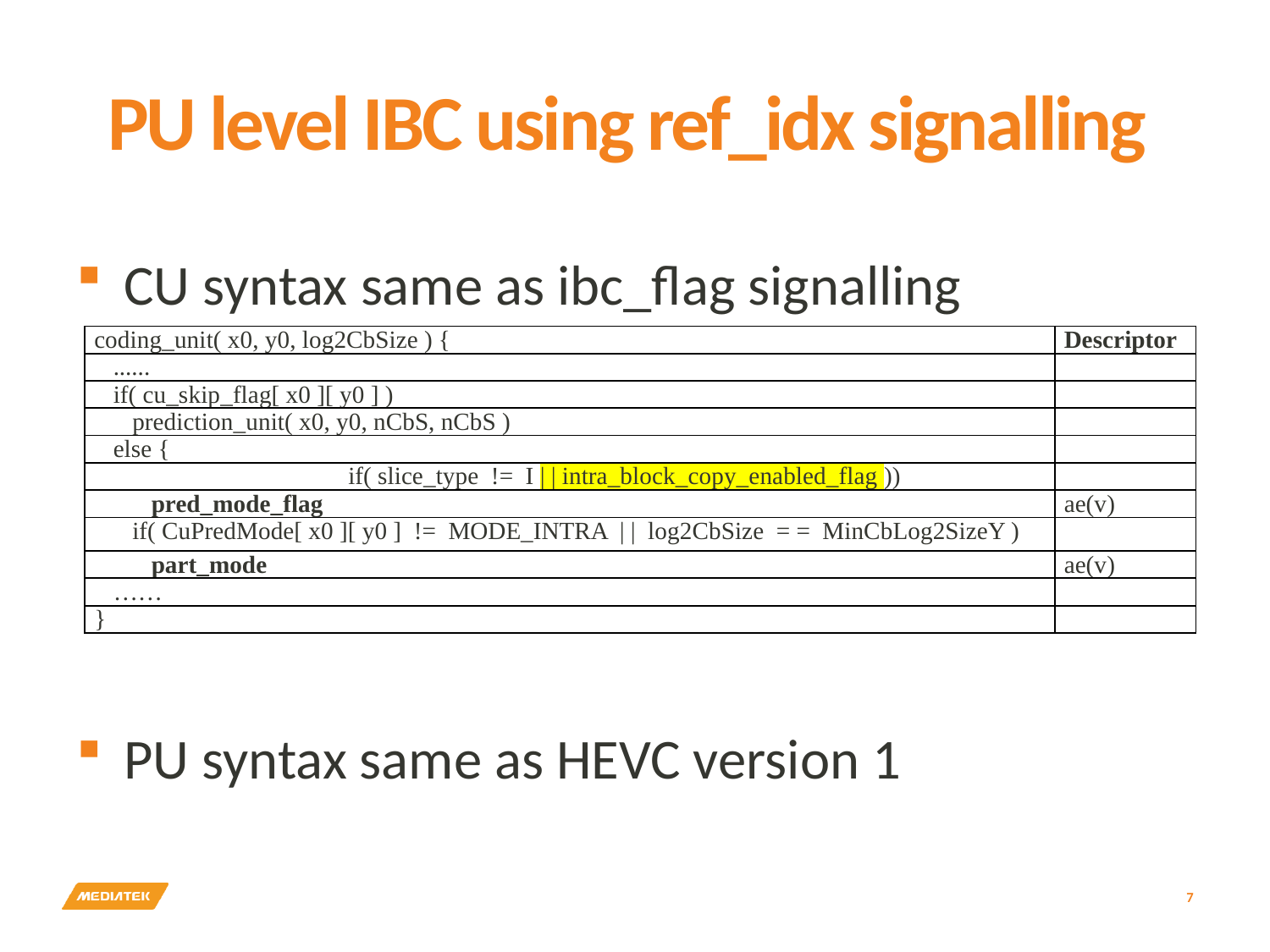

# PU level IBC using ref_idx signalling
CU syntax same as ibc_flag signalling

PU syntax same as HEVC version 1
| coding\_unit( x0, y0, log2CbSize ) { | Descriptor |
| --- | --- |
| ...... |  |
| if( cu\_skip\_flag[ x0 ][ y0 ] ) |  |
| prediction\_unit( x0, y0, nCbS, nCbS ) |  |
| else { |  |
| if( slice\_type != I | | intra\_block\_copy\_enabled\_flag )) |  |
| pred\_mode\_flag | ae(v) |
| if( CuPredMode[ x0 ][ y0 ] != MODE\_INTRA | | log2CbSize = = MinCbLog2SizeY ) |  |
| part\_mode | ae(v) |
| …… |  |
| } |  |
7